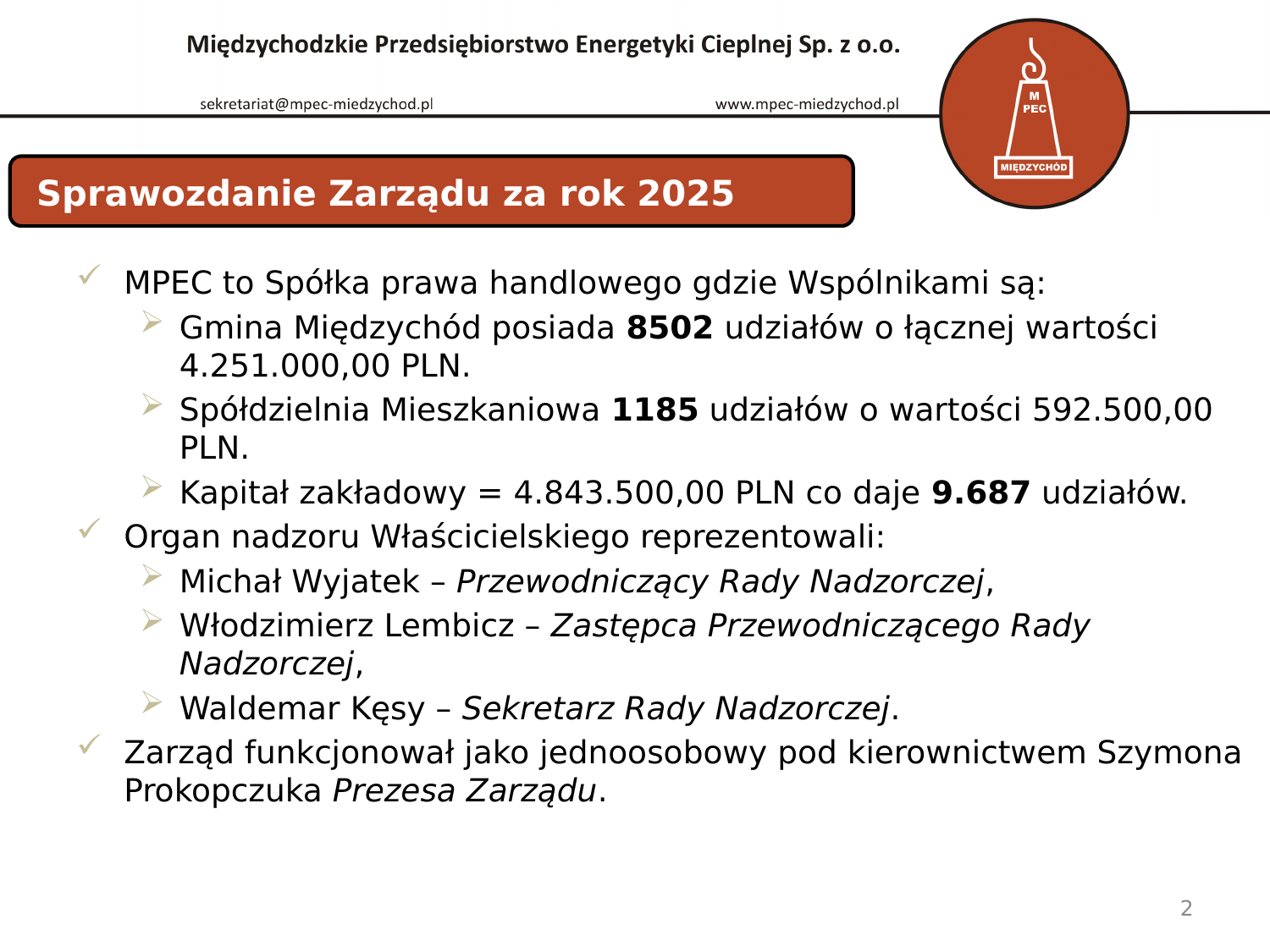

# Sprawozdanie Zarządu za rok 2025
MPEC to Spółka prawa handlowego gdzie Wspólnikami są:
Gmina Międzychód posiada 8502 udziałów o łącznej wartości 4.251.000,00 PLN.
Spółdzielnia Mieszkaniowa 1185 udziałów o wartości 592.500,00 PLN.
Kapitał zakładowy = 4.843.500,00 PLN co daje 9.687 udziałów.
Organ nadzoru Właścicielskiego reprezentowali:
Michał Wyjatek – Przewodniczący Rady Nadzorczej,
Włodzimierz Lembicz – Zastępca Przewodniczącego Rady Nadzorczej,
Waldemar Kęsy – Sekretarz Rady Nadzorczej.
Zarząd funkcjonował jako jednoosobowy pod kierownictwem Szymona Prokopczuka Prezesa Zarządu.
2